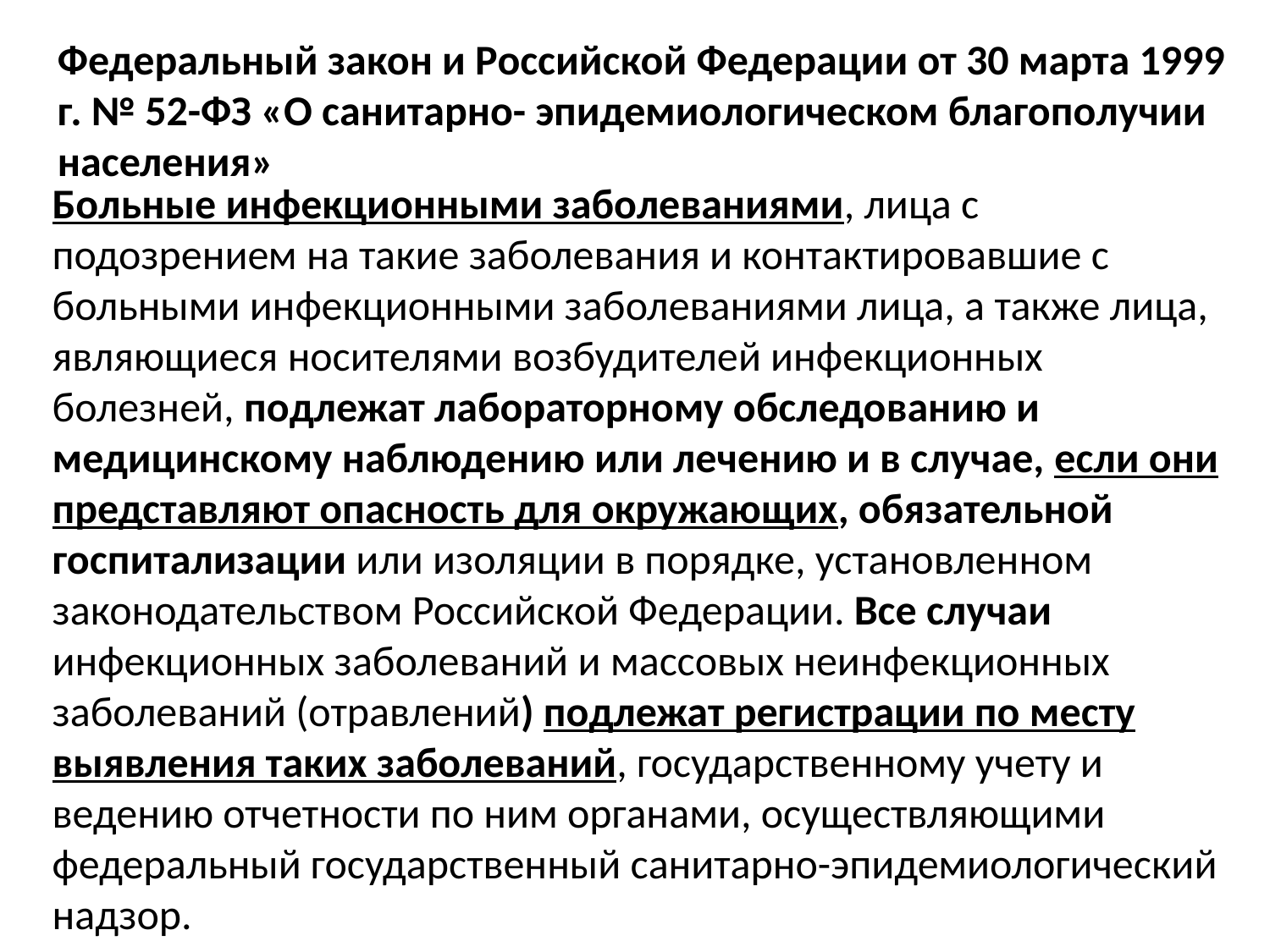

Федеральный закон и Российской Федерации от 30 марта 1999 г. № 52-ФЗ «О санитарно- эпидемиологическом благополучии населения»
Больные инфекционными заболеваниями, лица с подозрением на такие заболевания и контактировавшие с больными инфекционными заболеваниями лица, а также лица, являющиеся носителями возбудителей инфекционных болезней, подлежат лабораторному обследованию и медицинскому наблюдению или лечению и в случае, если они представляют опасность для окружающих, обязательной госпитализации или изоляции в порядке, установленном законодательством Российской Федерации. Все случаи инфекционных заболеваний и массовых неинфекционных заболеваний (отравлений) подлежат регистрации по месту выявления таких заболеваний, государственному учету и ведению отчетности по ним органами, осуществляющими федеральный государственный санитарно-эпидемиологический надзор.